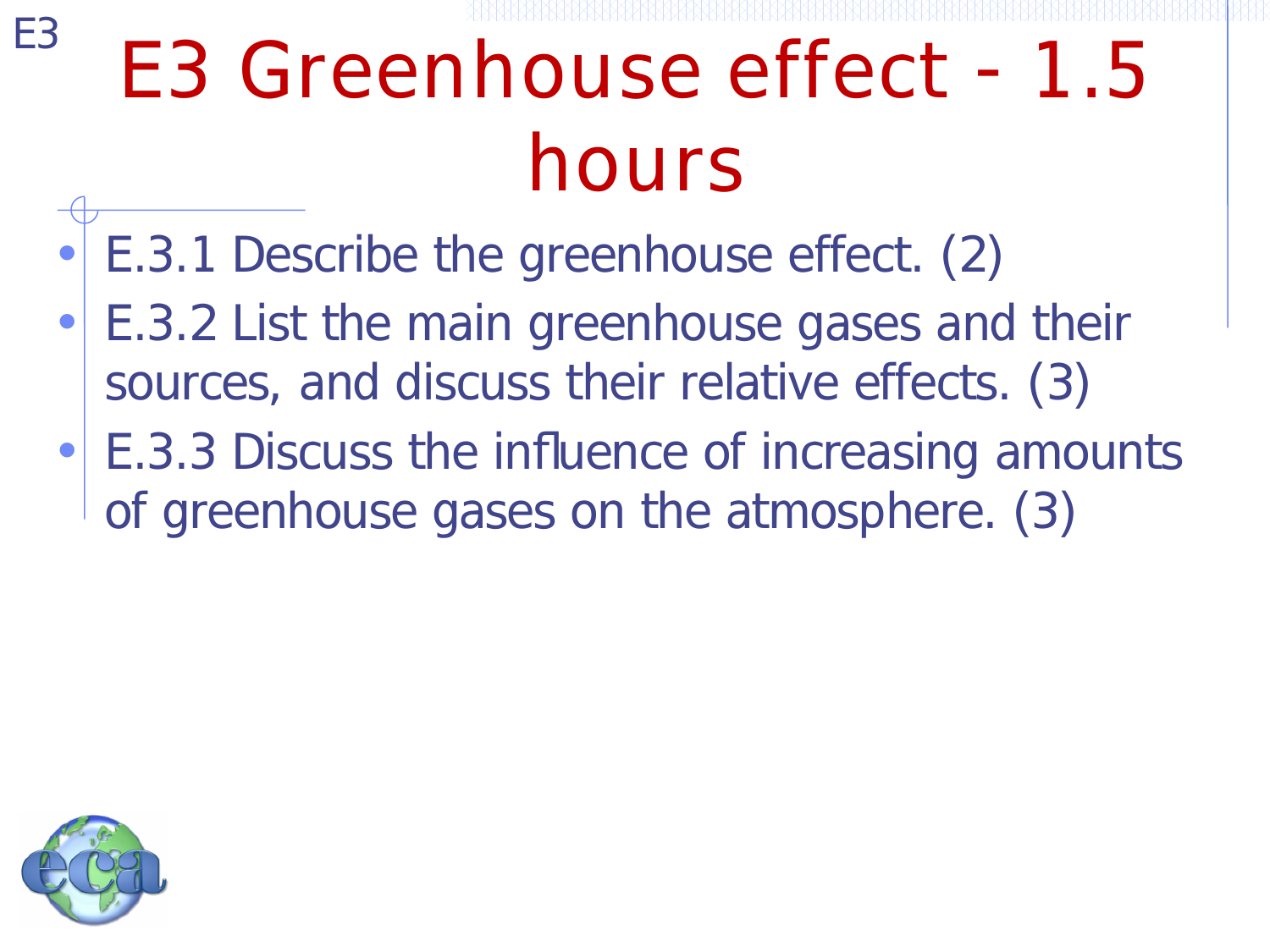

# E3 Greenhouse effect - 1.5 hours
E.3.1 Describe the greenhouse effect. (2)
E.3.2 List the main greenhouse gases and their sources, and discuss their relative effects. (3)
E.3.3 Discuss the influence of increasing amounts of greenhouse gases on the atmosphere. (3)